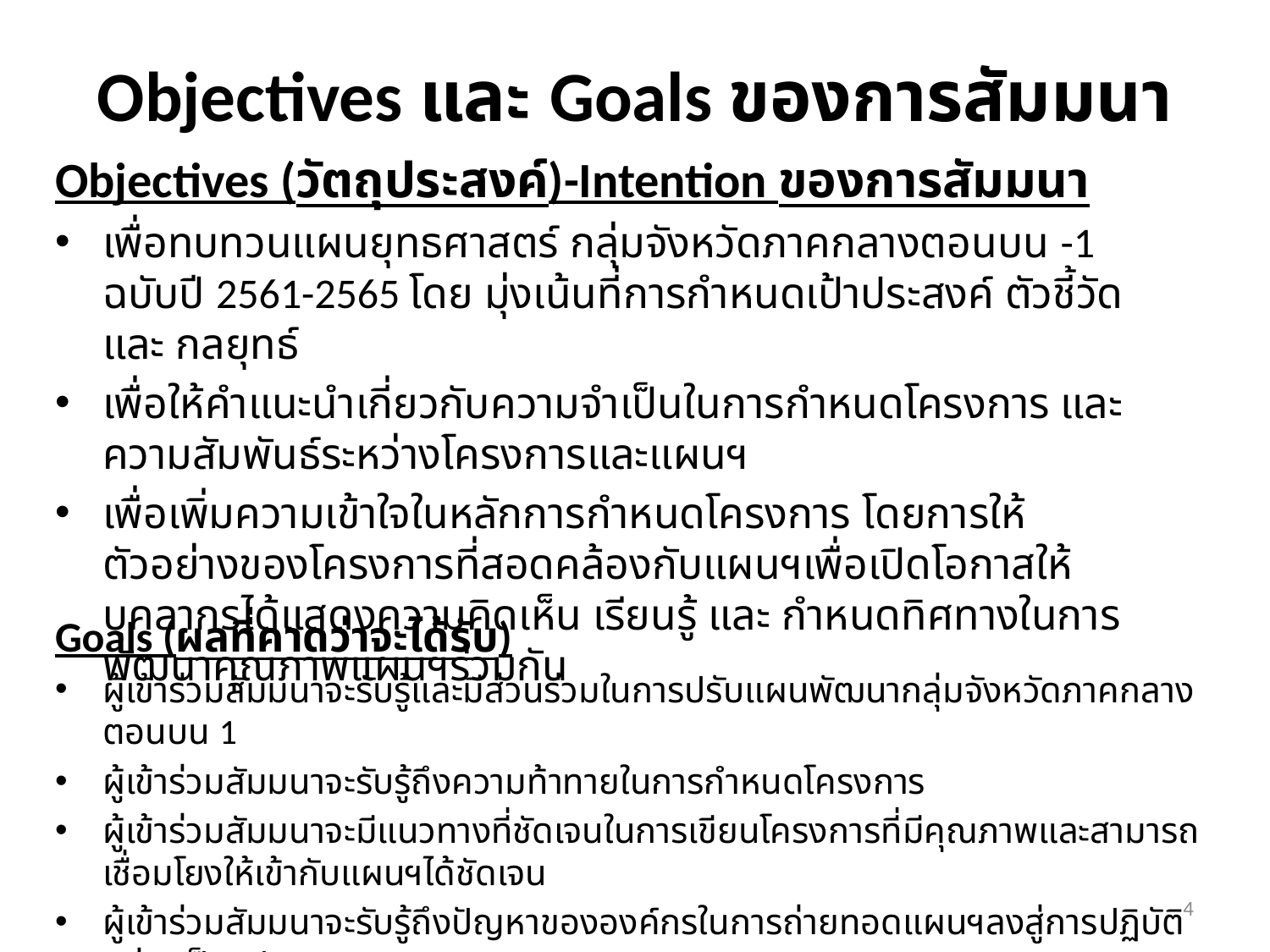

# Objectives และ Goals ของการสัมมนา
Objectives (วัตถุประสงค์)-Intention ของการสัมมนา
เพื่อทบทวนแผนยุทธศาสตร์ กลุ่มจังหวัดภาคกลางตอนบน -1 ฉบับปี 2561-2565 โดย มุ่งเน้นที่การกำหนดเป้าประสงค์ ตัวชี้วัด และ กลยุทธ์
เพื่อให้คำแนะนำเกี่ยวกับความจำเป็นในการกำหนดโครงการ และความสัมพันธ์ระหว่างโครงการและแผนฯ
เพื่อเพิ่มความเข้าใจในหลักการกำหนดโครงการ โดยการให้ตัวอย่างของโครงการที่สอดคล้องกับแผนฯเพื่อเปิดโอกาสให้บุคลากรได้แสดงความคิดเห็น เรียนรู้ และ กำหนดทิศทางในการพัฒนาคุณภาพแผนฯร่วมกัน
Goals (ผลที่คาดว่าจะได้รับ)
ผู้เข้าร่วมสัมมนาจะรับรู้และมีส่วนร่วมในการปรับแผนพัฒนากลุ่มจังหวัดภาคกลางตอนบน 1
ผู้เข้าร่วมสัมมนาจะรับรู้ถึงความท้าทายในการกำหนดโครงการ
ผู้เข้าร่วมสัมมนาจะมีแนวทางที่ชัดเจนในการเขียนโครงการที่มีคุณภาพและสามารถเชื่อมโยงให้เข้ากับแผนฯได้ชัดเจน
ผู้เข้าร่วมสัมมนาจะรับรู้ถึงปัญหาขององค์กรในการถ่ายทอดแผนฯลงสู่การปฏิบัติอย่างเป็นรูปธรรม
4